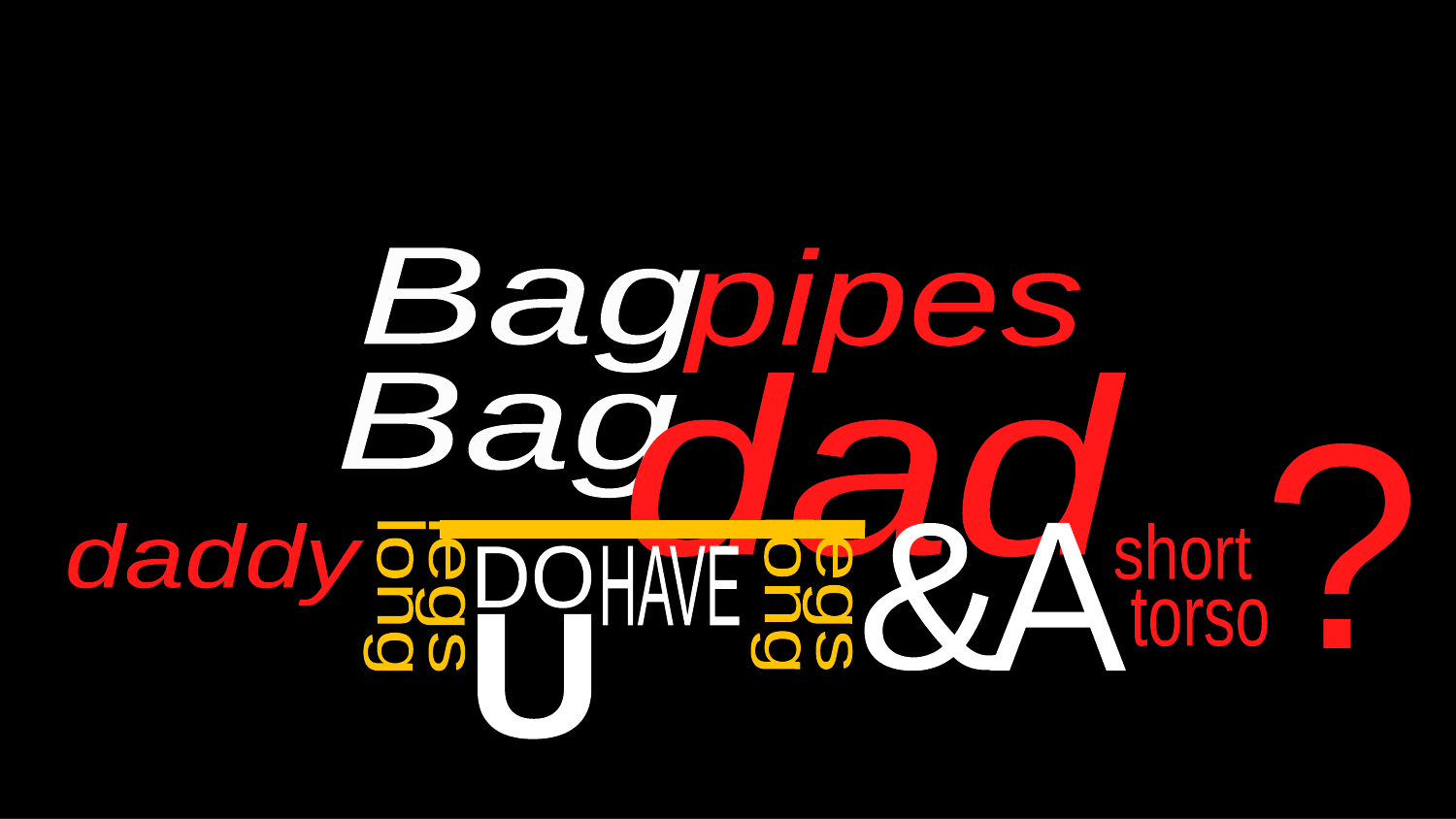

Bag
pipes
Bag
dad
l
?
daddy
&
A
short
DO
HAVE
long
legs
long
legs
torso
U